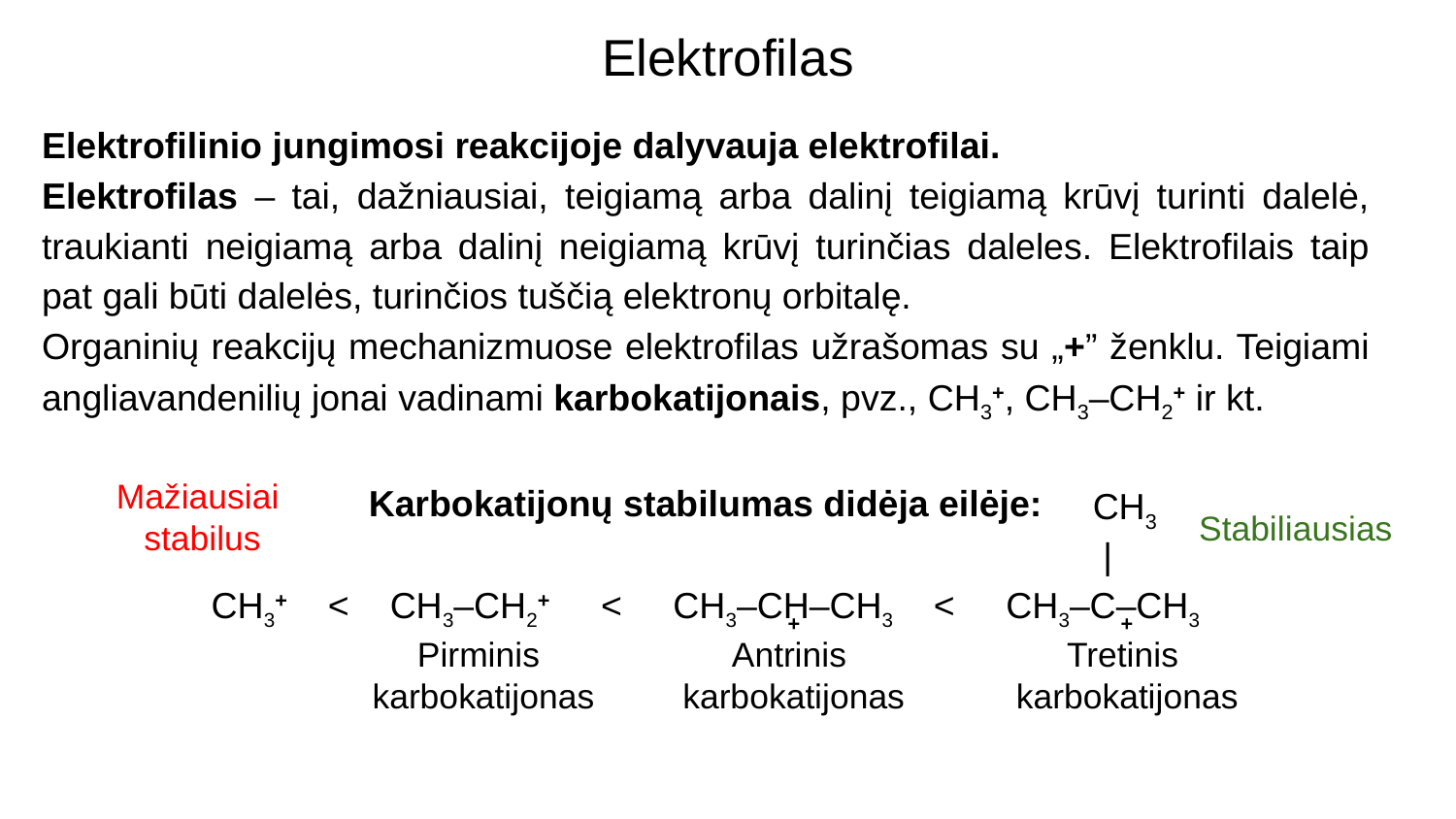

# Elektrofilas
Elektrofilinio jungimosi reakcijoje dalyvauja elektrofilai.
Elektrofilas – tai, dažniausiai, teigiamą arba dalinį teigiamą krūvį turinti dalelė, traukianti neigiamą arba dalinį neigiamą krūvį turinčias daleles. Elektrofilais taip pat gali būti dalelės, turinčios tuščią elektronų orbitalę.
Organinių reakcijų mechanizmuose elektrofilas užrašomas su „+” ženklu. Teigiami angliavandenilių jonai vadinami karbokatijonais, pvz., CH3+, CH3–CH2+ ir kt.

Karbokatijonų stabilumas didėja eilėje:

CH3+    <    CH3–CH2+     <     CH3–CH–CH3    <     CH3–C–CH3
Mažiausiai
stabilus
CH3
 |
Stabiliausias
+
+
Pirminis
karbokatijonas
Antrinis
karbokatijonas
Tretinis
karbokatijonas